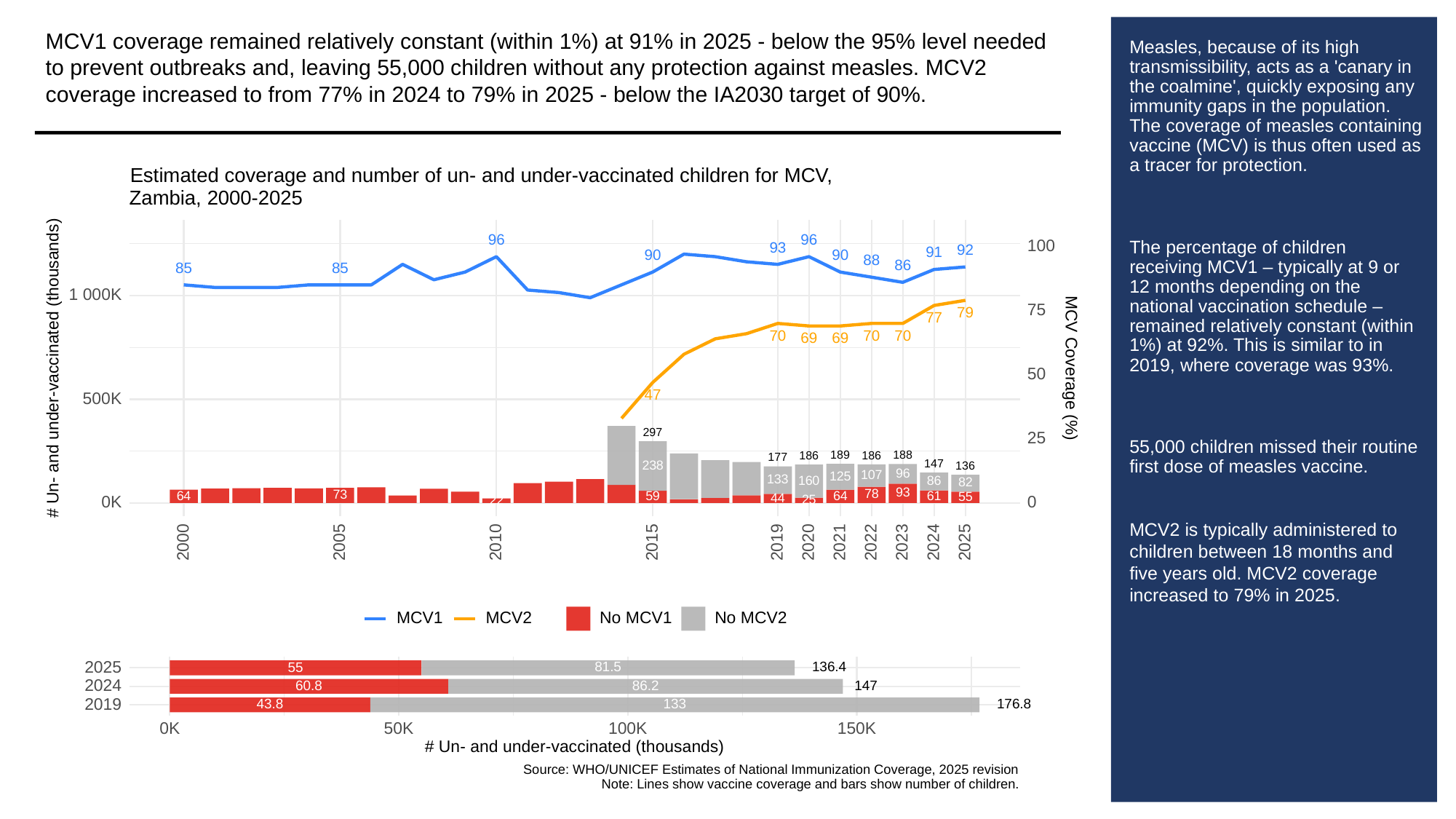

MCV1 coverage remained relatively constant (within 1%) at 91% in 2025 - below the 95% level needed to prevent outbreaks and, leaving 55,000 children without any protection against measles. MCV2 coverage increased to from 77% in 2024 to 79% in 2025 - below the IA2030 target of 90%.
# Measles, because of its high transmissibility, acts as a 'canary in the coalmine', quickly exposing any immunity gaps in the population. The coverage of measles containing vaccine (MCV) is thus often used as a tracer for protection.

The percentage of children receiving MCV1 – typically at 9 or 12 months depending on the national vaccination schedule – remained relatively constant (within 1%) at 92%. This is similar to in 2019, where coverage was 93%.

55,000 children missed their routine first dose of measles vaccine.

MCV2 is typically administered to children between 18 months and five years old. MCV2 coverage increased to 79% in 2025.

Estimated coverage and number of un- and under-vaccinated children for MCV,
Zambia, 2000-2025

96
96
100
93

92
91
90
90

88
86
85
85
1 000K

75
79
77
70
70
70
69
69

# Un- and under-vaccinated (thousands)
MCV Coverage (%)
50
47
500K

297
25

189

188
186
186

177
147

238

136

96
107
125

133
160
86
82

93

78

73

64
64

61
59
55
44

25
22
0K
0

2023
2000
2005
2010
2015
2019
2020
2021
2022
2024
2025

MCV1
MCV2
No MCV1
No MCV2

2025
136.4
81.5
55

2024
60.8
86.2
147

2019
43.8
133
176.8

0K
50K
100K
150K
# Un- and under-vaccinated (thousands)
Source: WHO/UNICEF Estimates of National Immunization Coverage, 2025 revision
Note: Lines show vaccine coverage and bars show number of children.